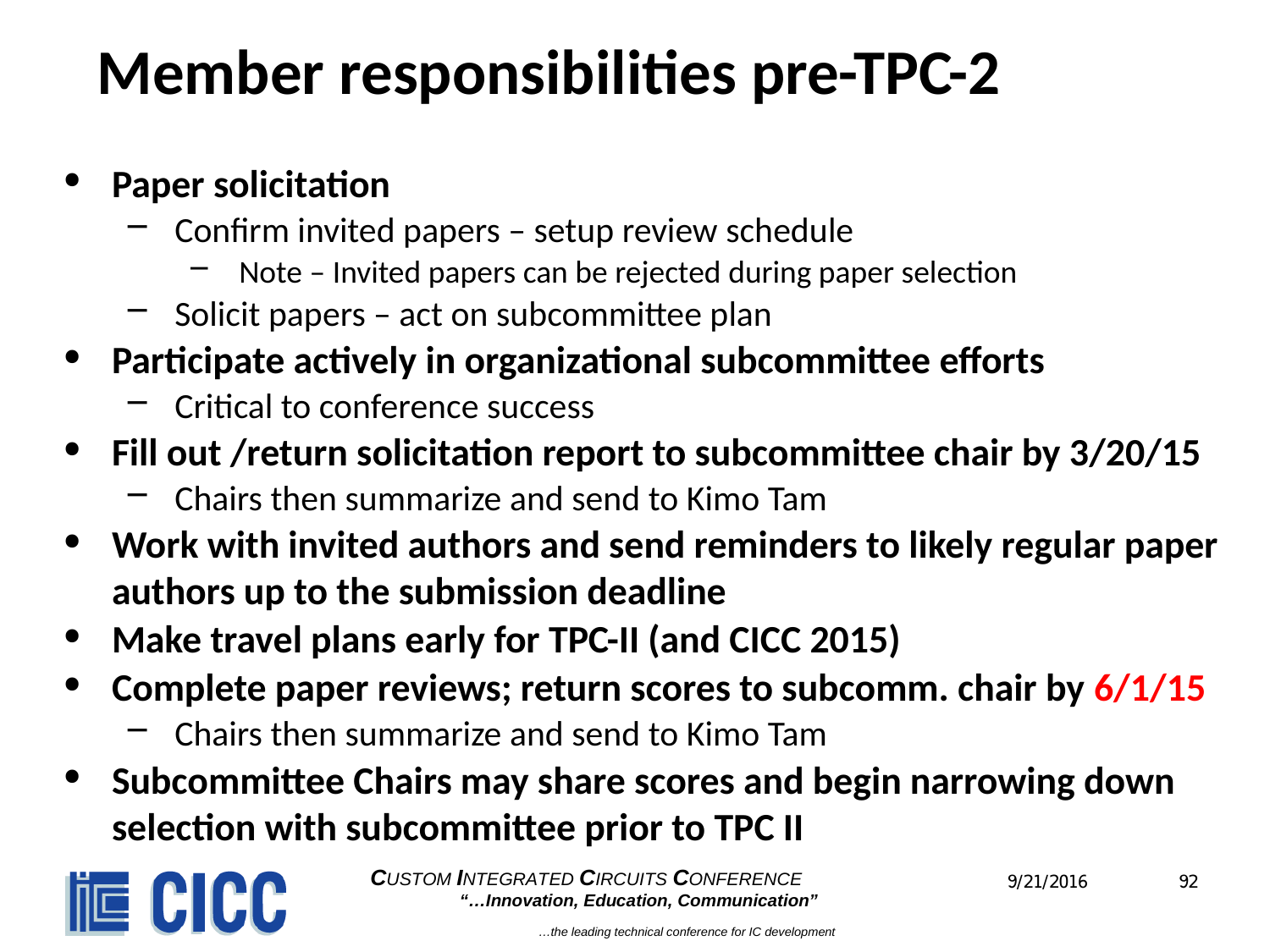

# Member responsibilities pre-TPC-2
Paper solicitation
Confirm invited papers – setup review schedule
Note – Invited papers can be rejected during paper selection
Solicit papers – act on subcommittee plan
Participate actively in organizational subcommittee efforts
Critical to conference success
Fill out /return solicitation report to subcommittee chair by 3/20/15
Chairs then summarize and send to Kimo Tam
Work with invited authors and send reminders to likely regular paper authors up to the submission deadline
Make travel plans early for TPC-II (and CICC 2015)
Complete paper reviews; return scores to subcomm. chair by 6/1/15
Chairs then summarize and send to Kimo Tam
Subcommittee Chairs may share scores and begin narrowing down selection with subcommittee prior to TPC II